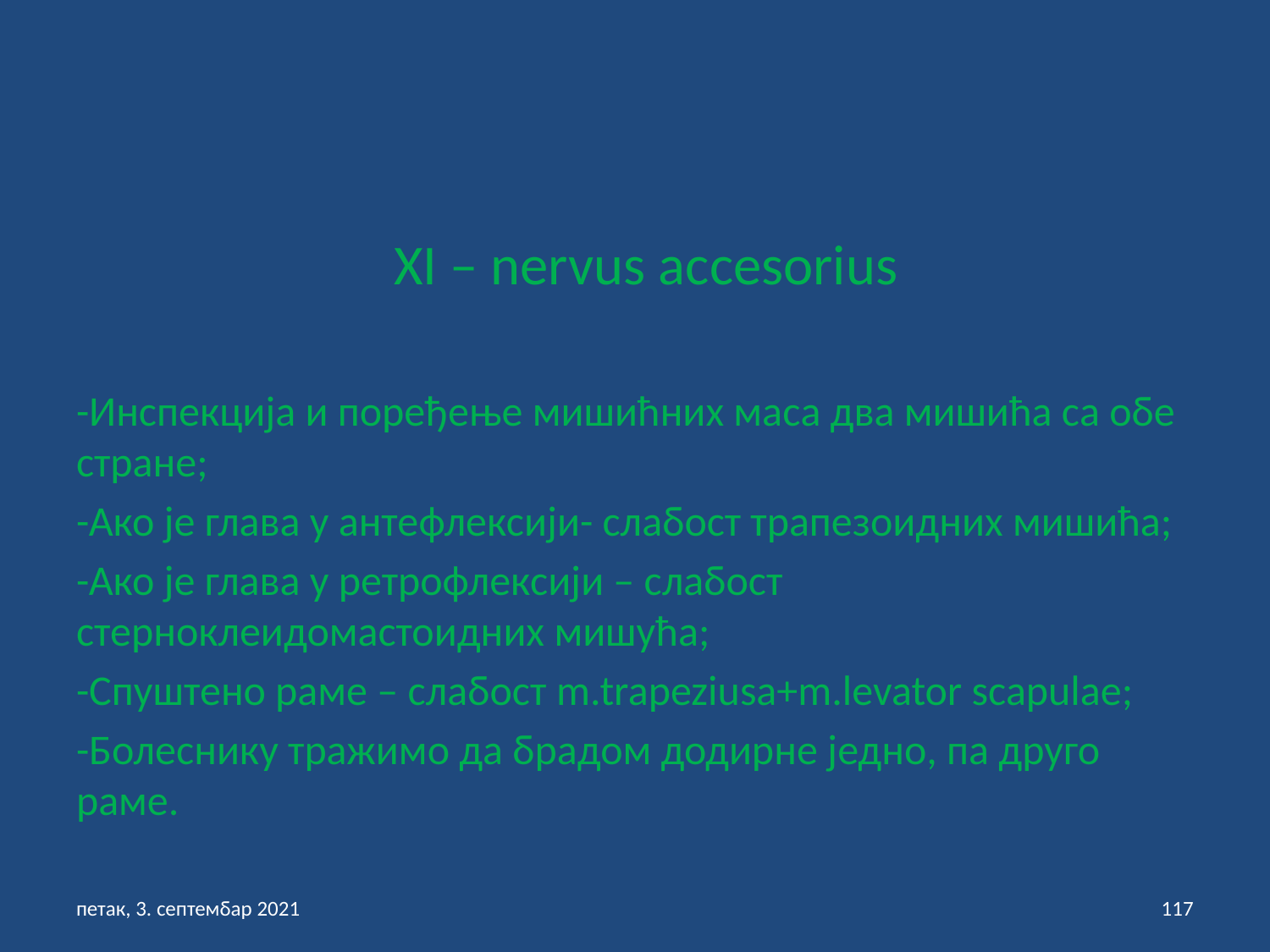

XI – nervus accesorius

-Инспекција и поређење мишићних маса два мишића са обе стране;
-Ако је глава у антефлексији- слабост трапезоидних мишића;
-Ако је глава у ретрофлексији – слабост стерноклеидомастоидних мишућа;
-Спуштено раме – слабост m.trapeziusa+m.levator scapulae;
-Болеснику тражимо да брадом додирне једно, па друго раме.

петак, 3. септембар 2021
117